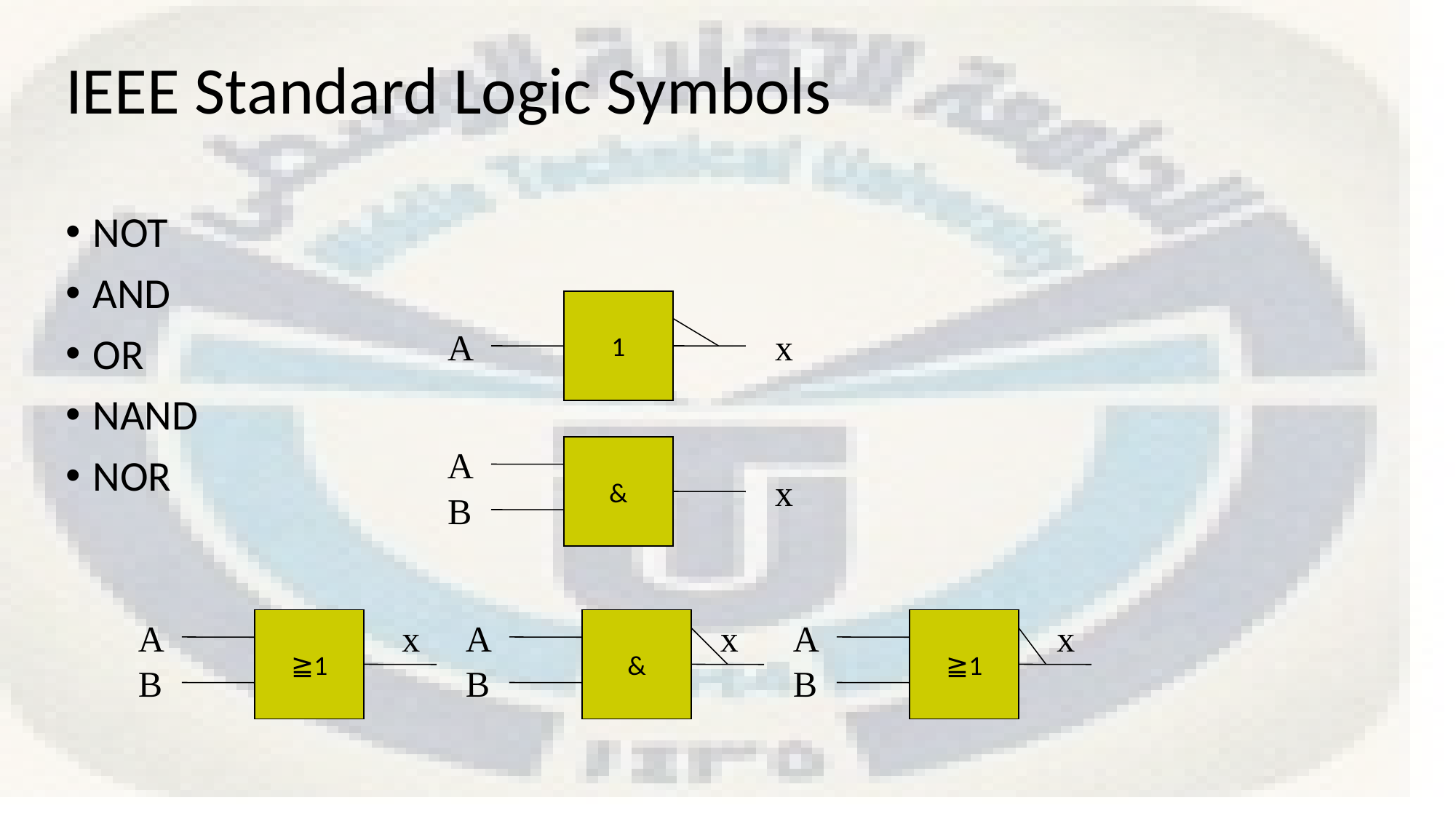

IEEE Standard Logic Symbols
NOT
AND
OR
NAND
NOR
1
A

x

A
&

x
B

A
≧1
x
A
&
x
A
≧1
x

B
B
B